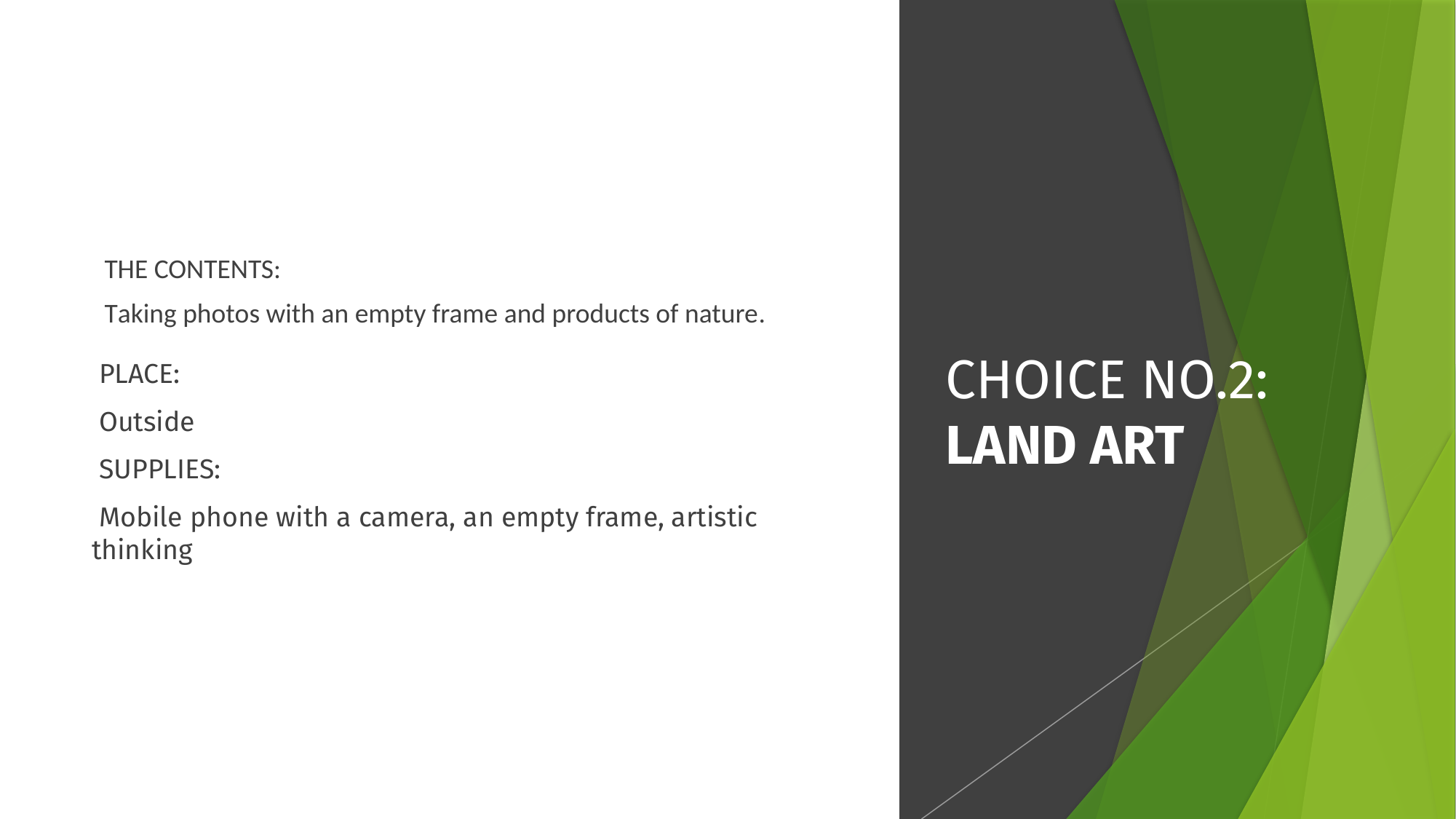

THE CONTENTS:
Taking photos with an empty frame and products of nature.
 PLACE:
 Outside
 SUPPLIES:
 Mobile phone with a camera, an empty frame, artistic thinking

# CHOICE NO.2: LAND ART